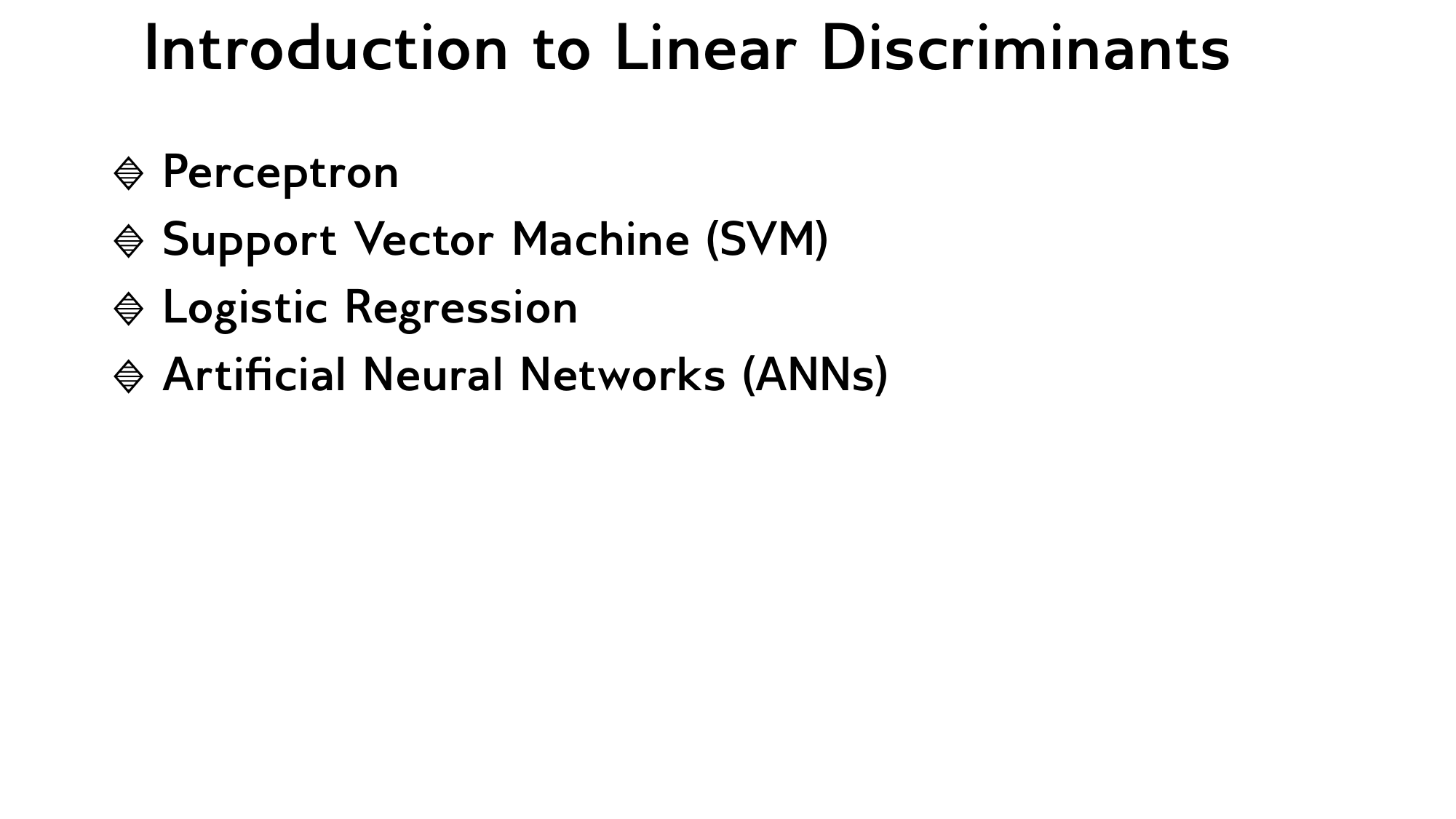

# Introduction to Linear Discriminants
🔹 Perceptron
🔹 Support Vector Machine (SVM)
🔹 Logistic Regression
🔹 Artificial Neural Networks (ANNs)